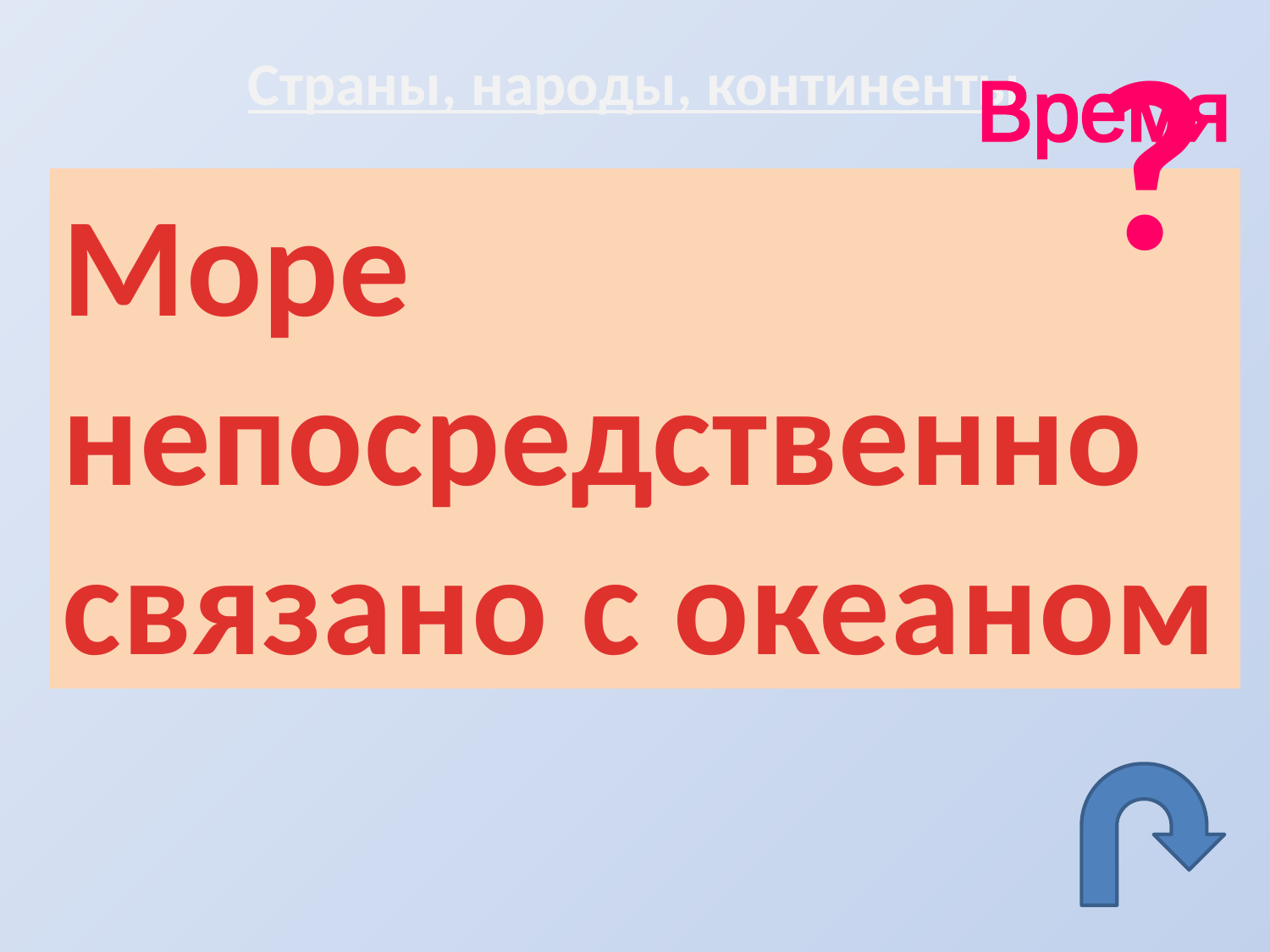

?
# Страны, народы, континенты
Время
Море непосредственно связано с океаном
Чем отличается море от озера?